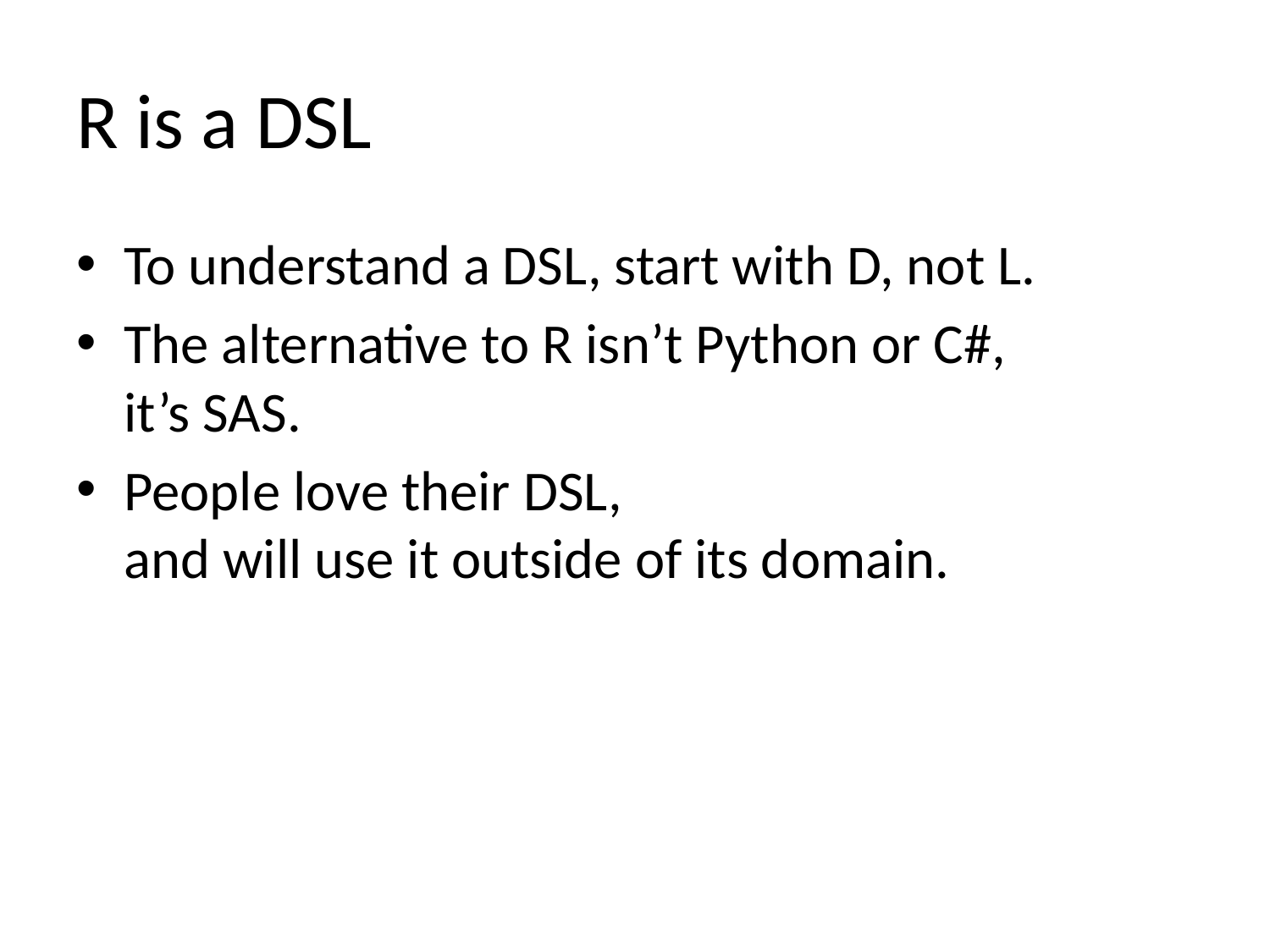

# R is a DSL
To understand a DSL, start with D, not L.
The alternative to R isn’t Python or C#,
it’s SAS.
People love their DSL,
and will use it outside of its domain.